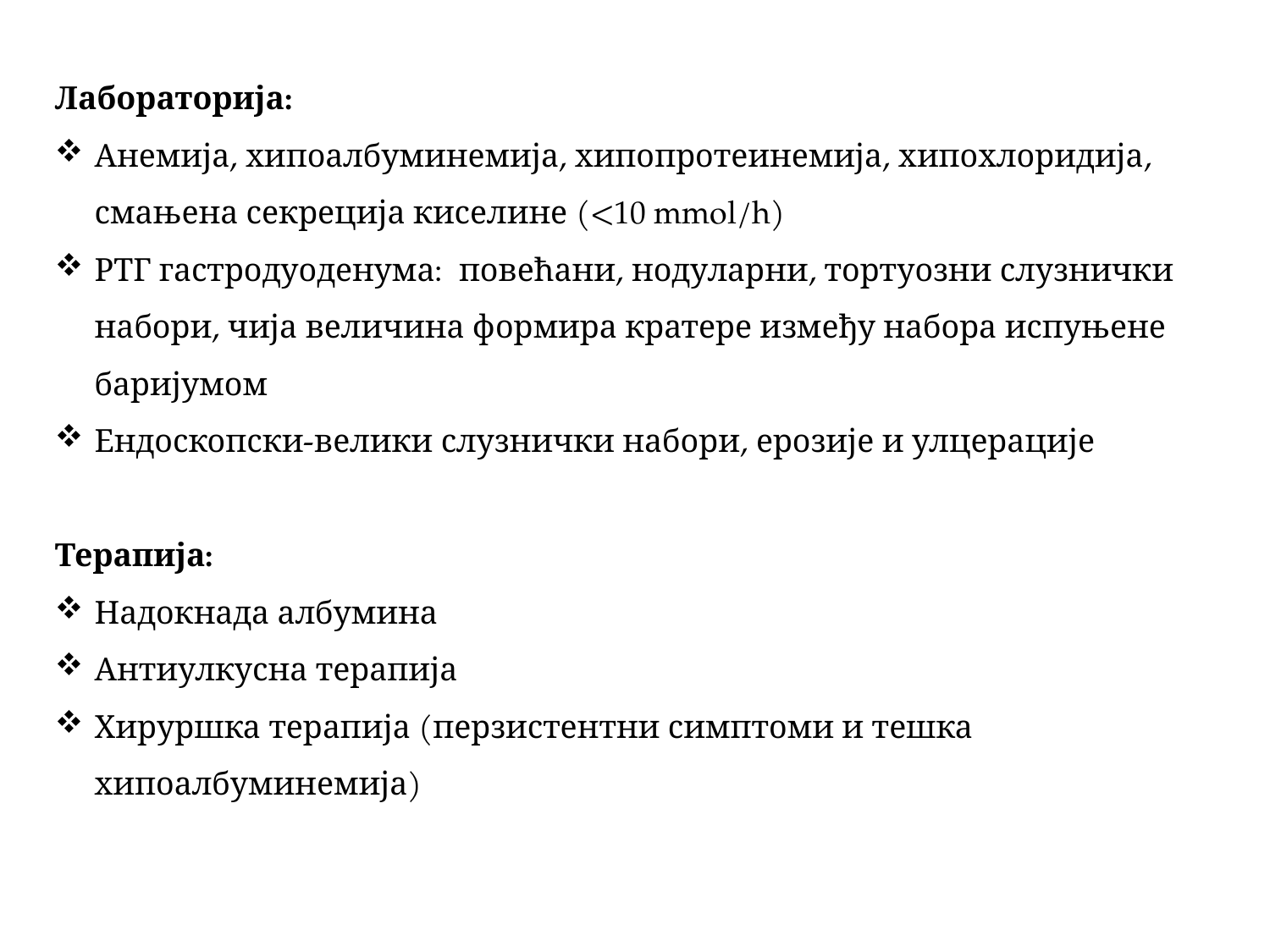

Лабораторија:
Анемија, хипоалбуминемија, хипопротеинемија, хипохлоридија, смањена секреција киселине (<10 mmol/h)
РТГ гастродуоденума:  повећани, нодуларни, тортуозни слузнички набори, чија величина формира кратере између набора испуњене баријумом
Ендоскопски-велики слузнички набори, ерозије и улцерације

Терапија:
Надокнада албумина
Антиулкусна терапија
Хируршка терапија (перзистентни симптоми и тешка хипоалбуминемија)